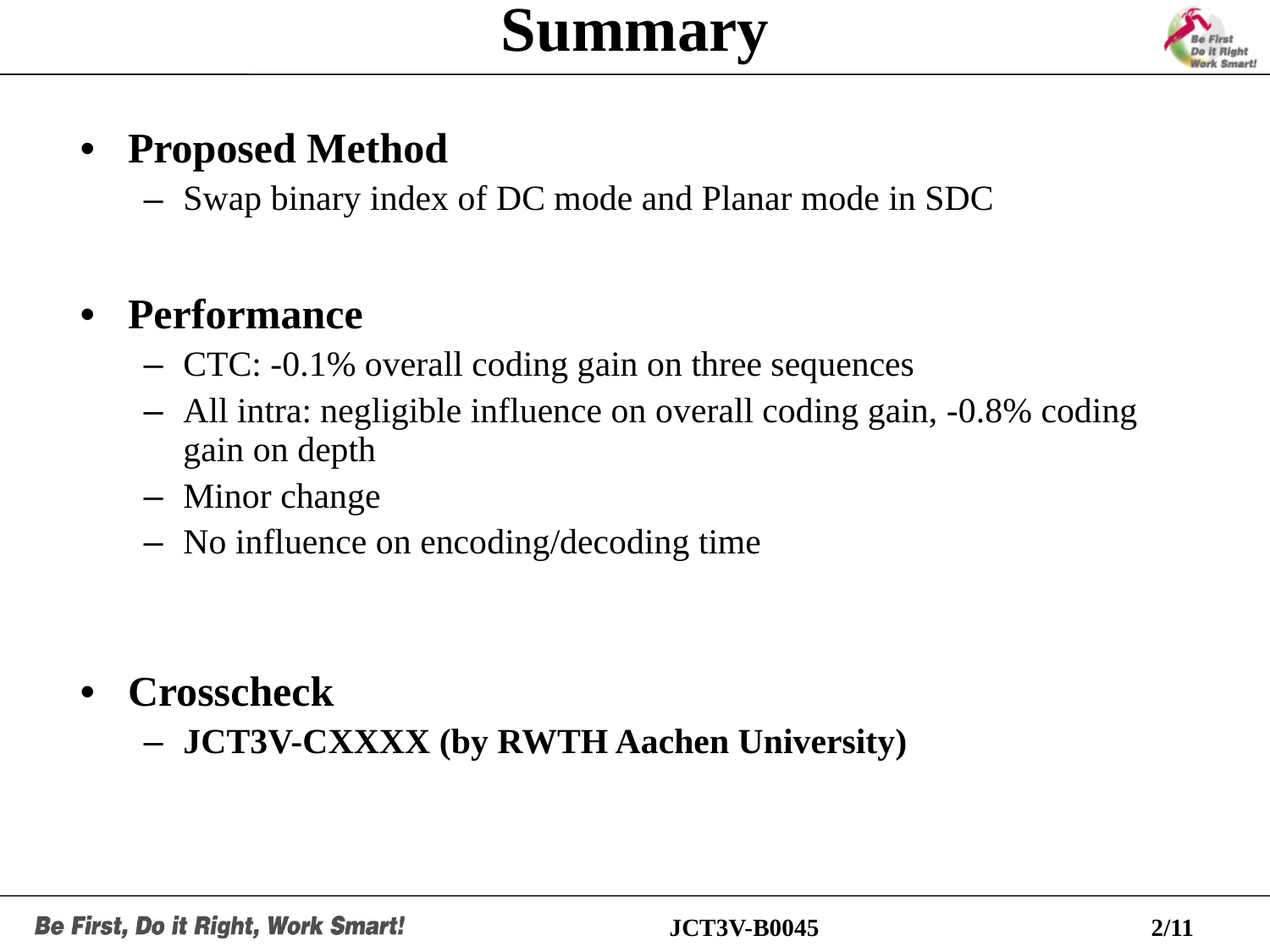

# Summary
Proposed Method
Swap binary index of DC mode and Planar mode in SDC

Performance
CTC: -0.1% overall coding gain on three sequences
All intra: negligible influence on overall coding gain, -0.8% coding gain on depth
Minor change
No influence on encoding/decoding time

Crosscheck
JCT3V-CXXXX (by RWTH Aachen University)

JCT3V-B0045
2/11